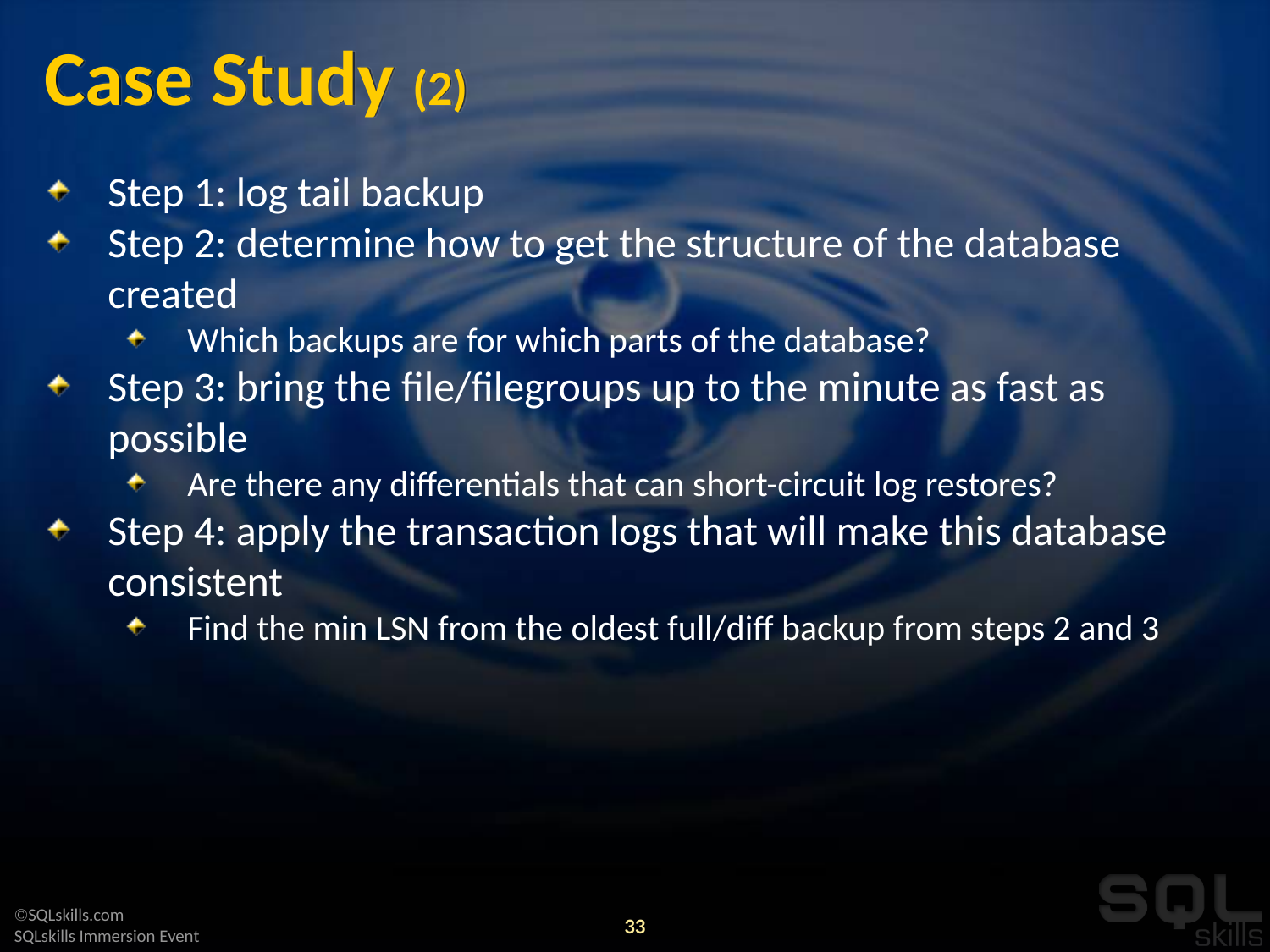

# Case Study (2)
Step 1: log tail backup
Step 2: determine how to get the structure of the database created
Which backups are for which parts of the database?
Step 3: bring the file/filegroups up to the minute as fast as possible
Are there any differentials that can short-circuit log restores?
Step 4: apply the transaction logs that will make this database consistent
Find the min LSN from the oldest full/diff backup from steps 2 and 3
33